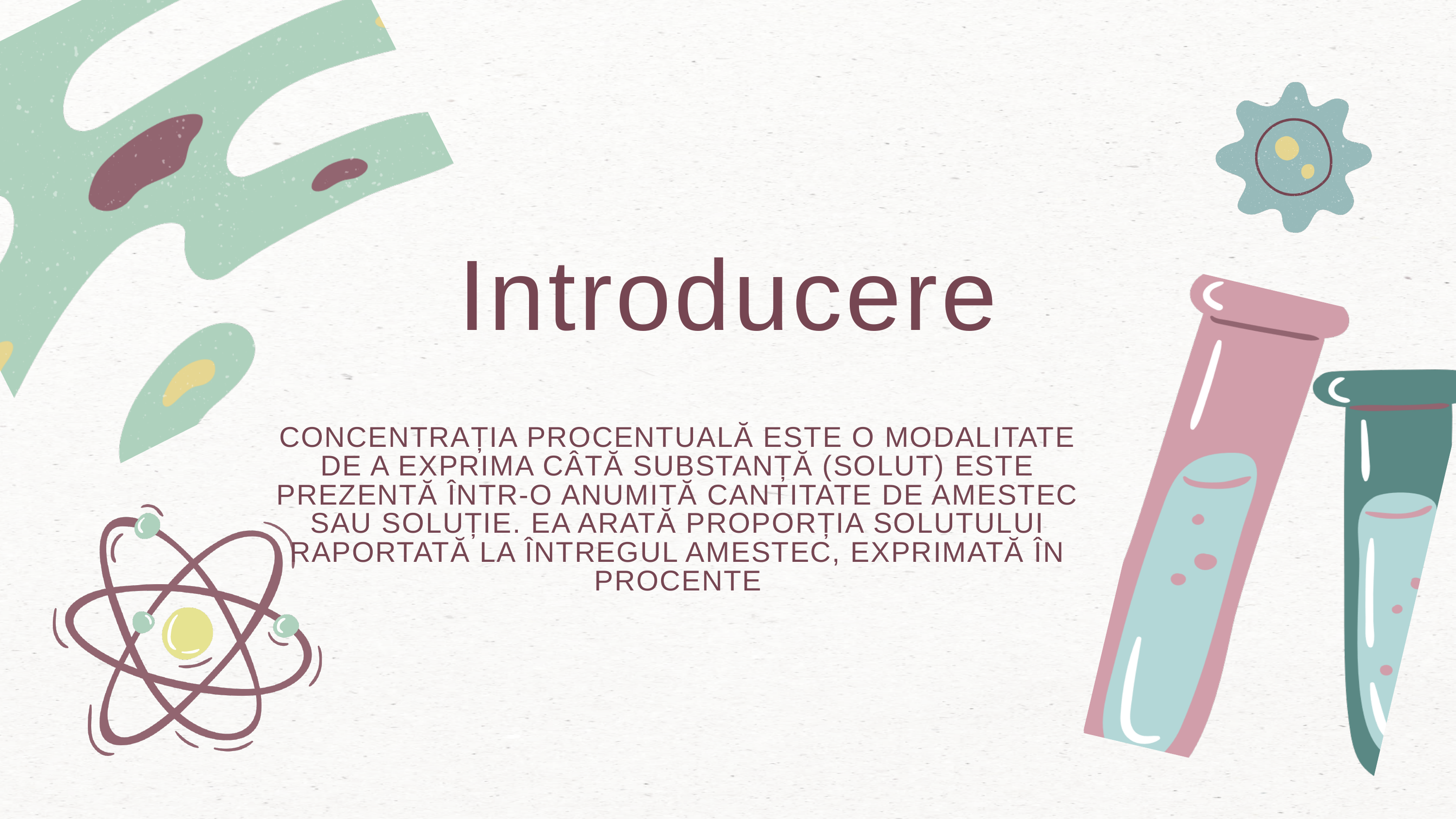

Introducere

CONCENTRAȚIA PROCENTUALĂ ESTE O MODALITATE DE A EXPRIMA CÂTĂ SUBSTANȚĂ (SOLUT) ESTE PREZENTĂ ÎNTR-O ANUMITĂ CANTITATE DE AMESTEC SAU SOLUȚIE. EA ARATĂ PROPORȚIA SOLUTULUI RAPORTATĂ LA ÎNTREGUL AMESTEC, EXPRIMATĂ ÎN PROCENTE